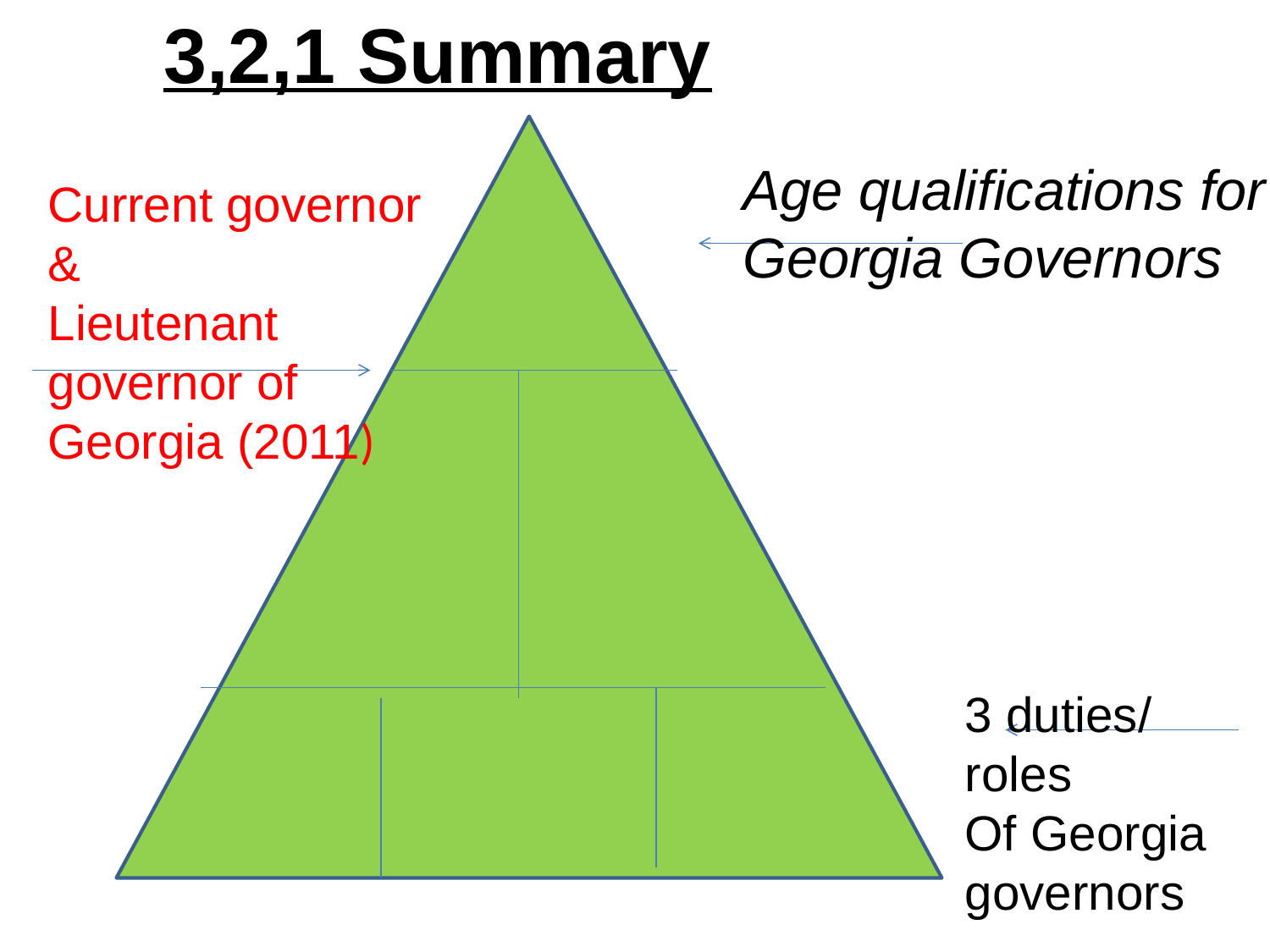

3,2,1 Summary

Age qualifications for
Georgia Governors
Current governor &
Lieutenant governor of
Georgia (2011)
3 duties/ roles
Of Georgia governors